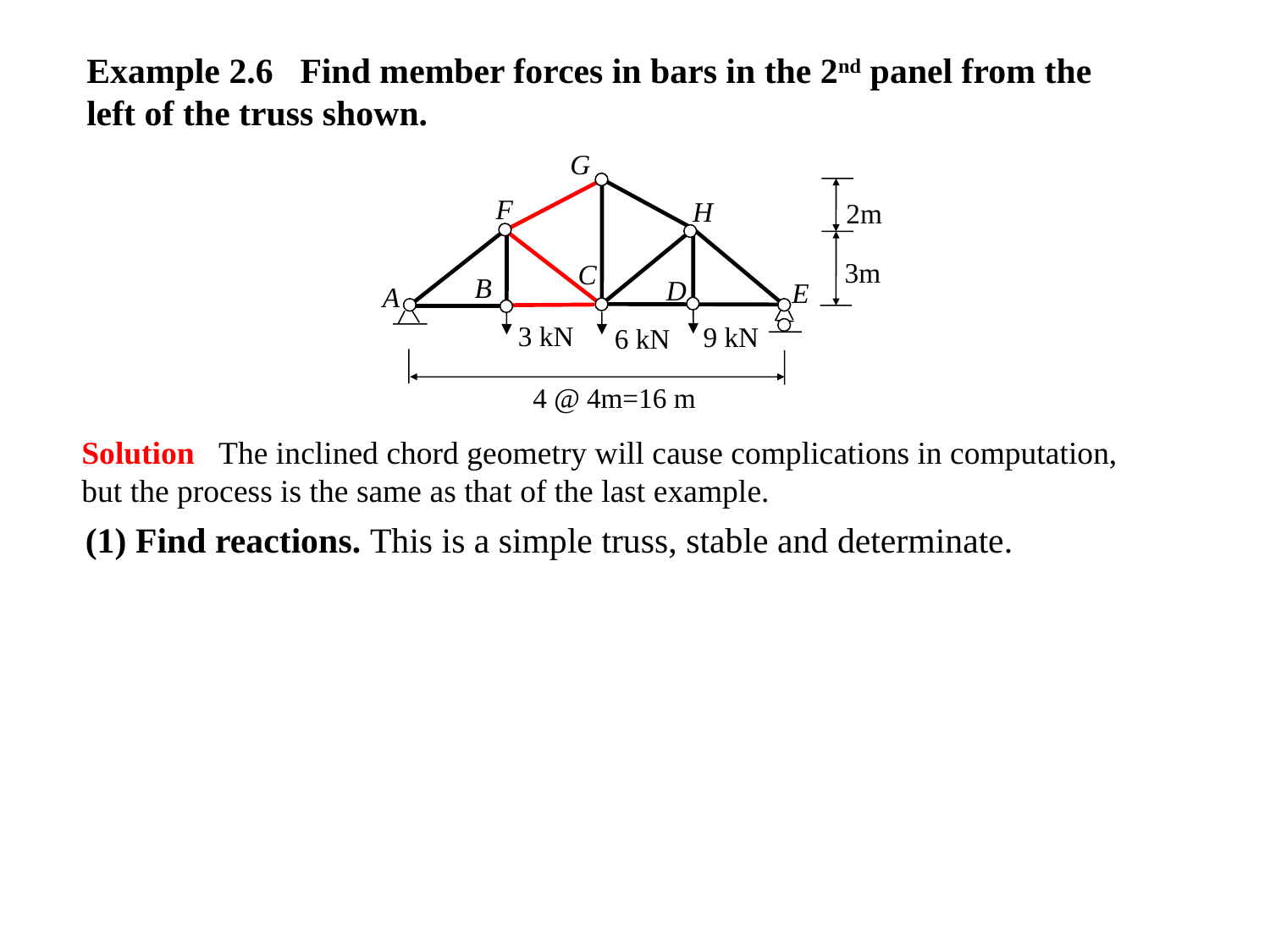

Example 2.6   Find member forces in bars in the 2nd panel from the left of the truss shown.
G

F
H
2m

3m
C
B
D
E
A

3 kN

9 kN
6 kN

4 @ 4m=16 m

Solution   The inclined chord geometry will cause complications in computation, but the process is the same as that of the last example.
(1) Find reactions. This is a simple truss, stable and determinate.